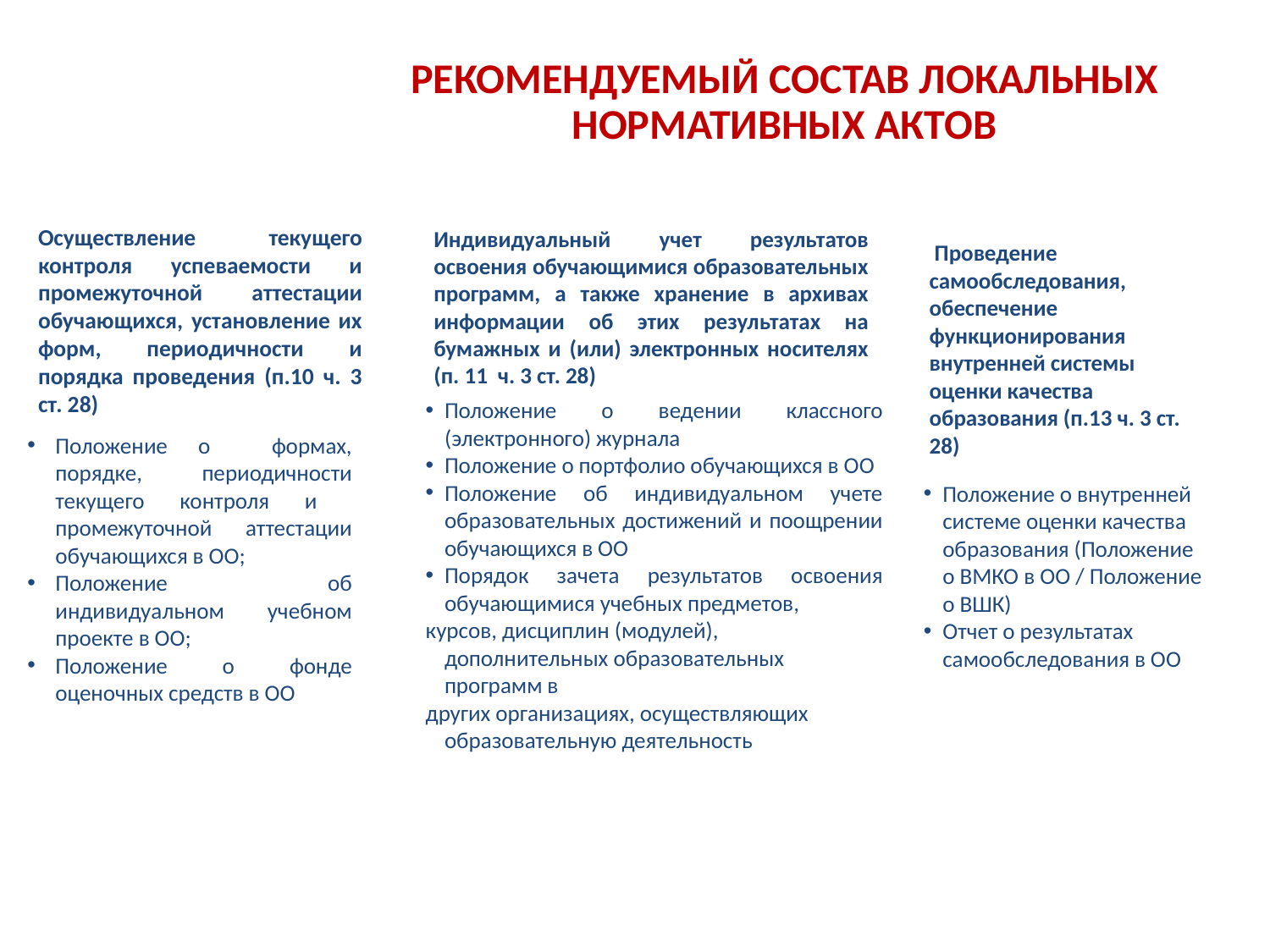

РЕКОМЕНДУЕМЫЙ СОСТАВ ЛОКАЛЬНЫХ НОРМАТИВНЫХ АКТОВ
Осуществление текущего контроля успеваемости и промежуточной аттестации обучающихся, установление их форм, периодичности и порядка проведения (п.10 ч. 3 ст. 28)
Индивидуальный учет результатов освоения обучающимися образовательных программ, а также хранение в архивах информации об этих результатах на бумажных и (или) электронных носителях (п. 11  ч. 3 ст. 28)
 Проведение самообследования, обеспечение функционирования внутренней системы оценки качества образования (п.13 ч. 3 ст. 28)

Положение о ведении классного (электронного) журнала
Положение о портфолио обучающихся в ОО
Положение об индивидуальном учете образовательных достижений и поощрении обучающихся в ОО
Порядок зачета результатов освоения обучающимися учебных предметов,
курсов, дисциплин (модулей), дополнительных образовательных программ в
других организациях, осуществляющих образовательную деятельность
Положение о  формах, порядке, периодичности текущего контроля и  промежуточной аттестации обучающихся в ОО;
Положение об индивидуальном учебном проекте в ОО;
Положение о фонде оценочных средств в ОО

Положение о внутренней системе оценки качества образования (Положение  о ВМКО в ОО / Положение о ВШК)
Отчет о результатах самообследования в ОО